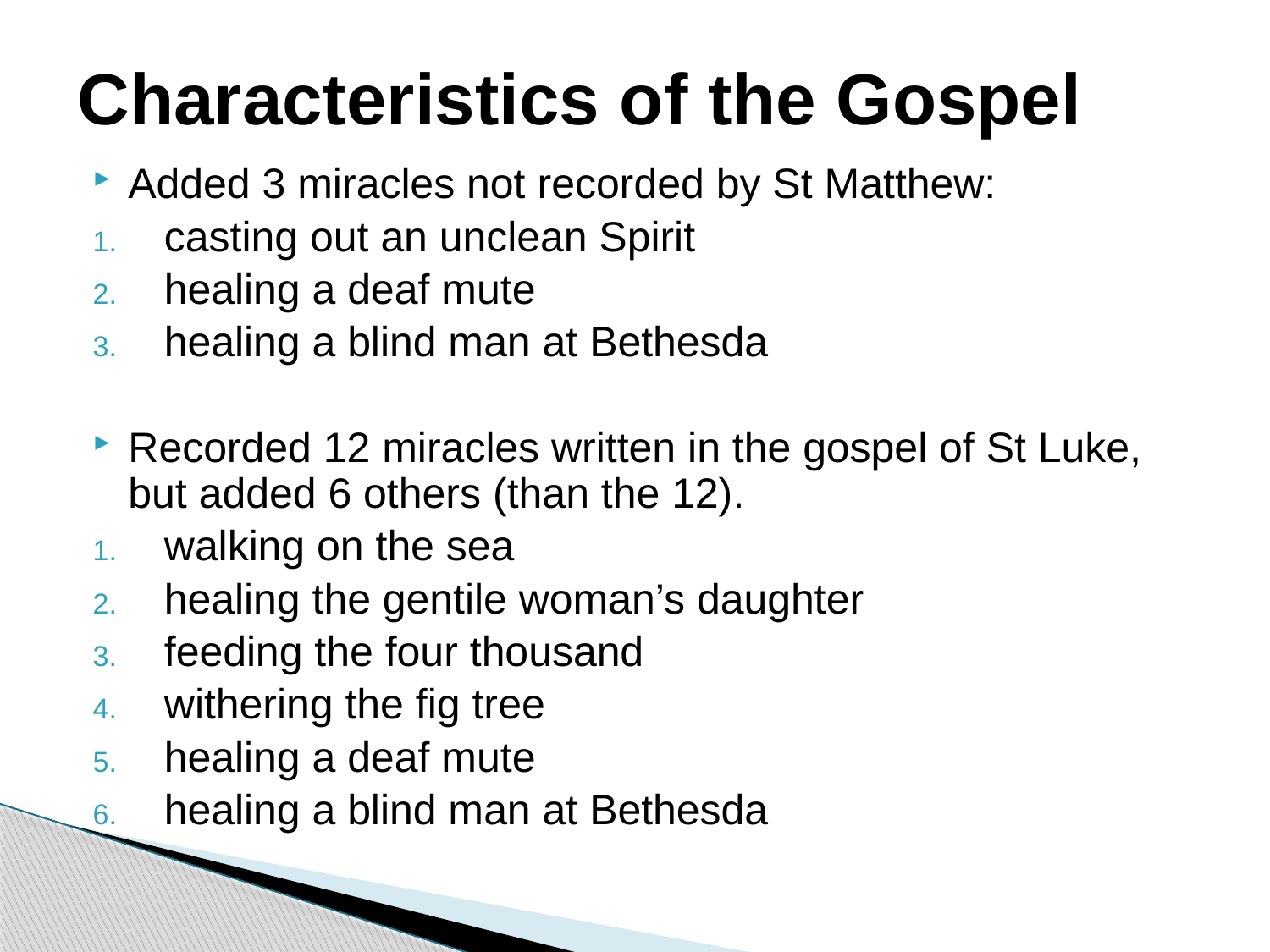

# Characteristics of the Gospel
Added 3 miracles not recorded by St Matthew:
casting out an unclean Spirit
healing a deaf mute
healing a blind man at Bethesda

Recorded 12 miracles written in the gospel of St Luke, but added 6 others (than the 12).
walking on the sea
healing the gentile woman’s daughter
feeding the four thousand
withering the fig tree
healing a deaf mute
healing a blind man at Bethesda